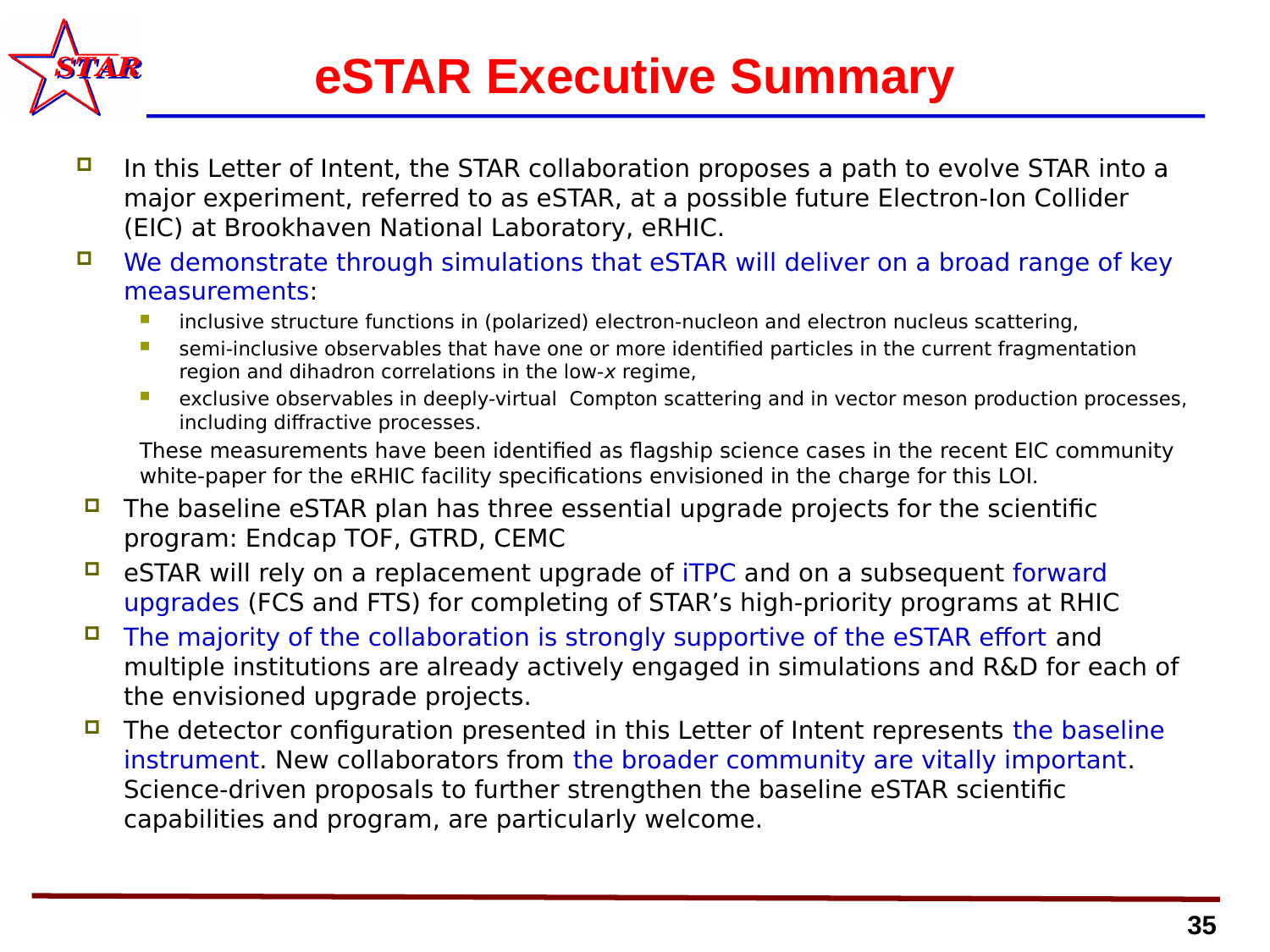

# eSTAR Executive Summary
In this Letter of Intent, the STAR collaboration proposes a path to evolve STAR into a major experiment, referred to as eSTAR, at a possible future Electron-Ion Collider (EIC) at Brookhaven National Laboratory, eRHIC.
We demonstrate through simulations that eSTAR will deliver on a broad range of key measurements:
inclusive structure functions in (polarized) electron-nucleon and electron nucleus scattering,
semi-inclusive observables that have one or more identified particles in the current fragmentation region and dihadron correlations in the low-x regime,
exclusive observables in deeply-virtual  Compton scattering and in vector meson production processes, including diffractive processes.
These measurements have been identified as flagship science cases in the recent EIC community white-paper for the eRHIC facility specifications envisioned in the charge for this LOI.
The baseline eSTAR plan has three essential upgrade projects for the scientific program: Endcap TOF, GTRD, CEMC
eSTAR will rely on a replacement upgrade of iTPC and on a subsequent forward upgrades (FCS and FTS) for completing of STAR’s high-priority programs at RHIC
The majority of the collaboration is strongly supportive of the eSTAR effort and multiple institutions are already actively engaged in simulations and R&D for each of the envisioned upgrade projects.
The detector configuration presented in this Letter of Intent represents the baseline instrument. New collaborators from the broader community are vitally important. Science-driven proposals to further strengthen the baseline eSTAR scientific capabilities and program, are particularly welcome.